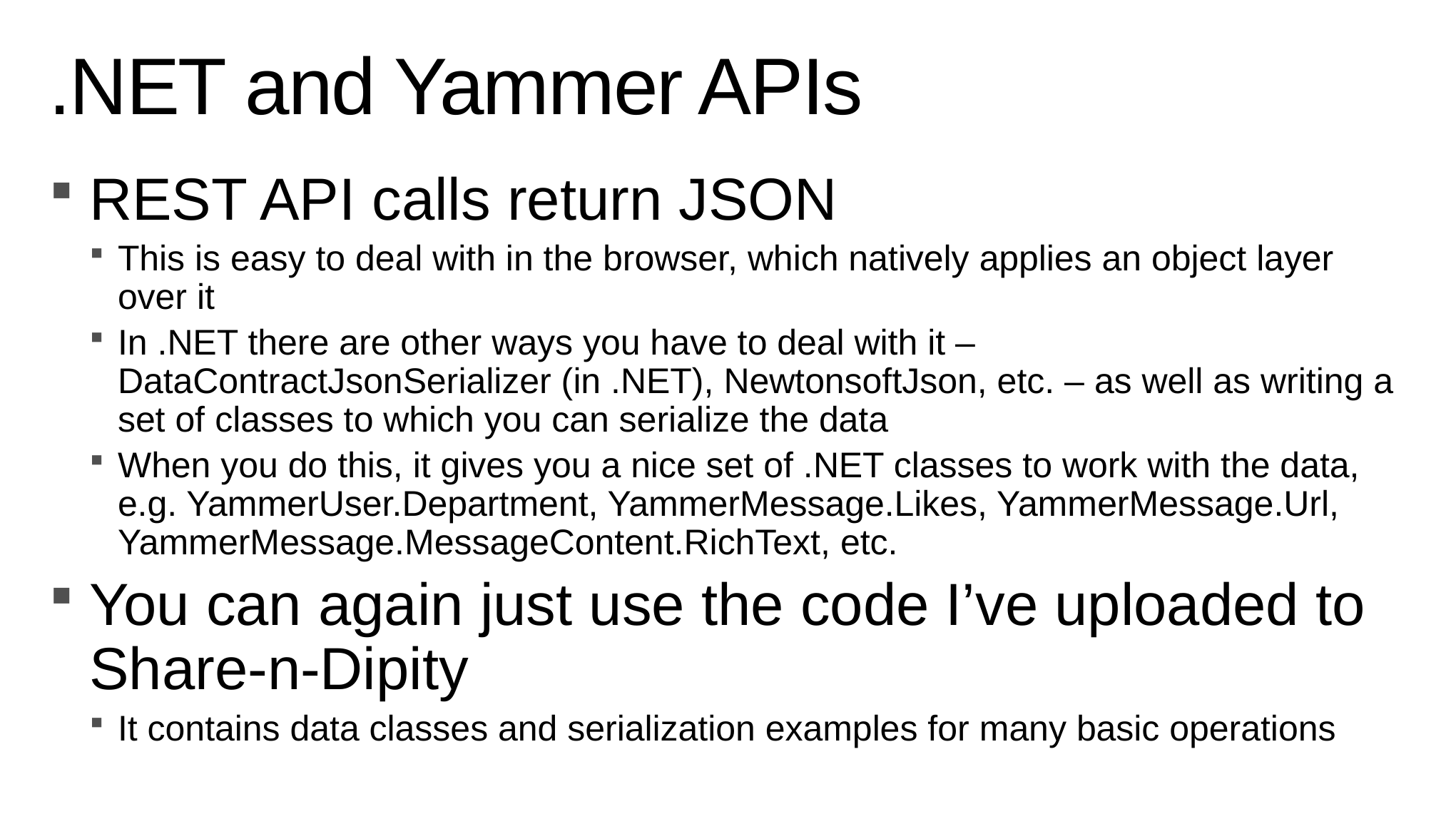

# .NET and Yammer APIs
REST API calls return JSON
This is easy to deal with in the browser, which natively applies an object layer over it
In .NET there are other ways you have to deal with it – DataContractJsonSerializer (in .NET), NewtonsoftJson, etc. – as well as writing a set of classes to which you can serialize the data
When you do this, it gives you a nice set of .NET classes to work with the data, e.g. YammerUser.Department, YammerMessage.Likes, YammerMessage.Url, YammerMessage.MessageContent.RichText, etc.
You can again just use the code I’ve uploaded to Share-n-Dipity
It contains data classes and serialization examples for many basic operations